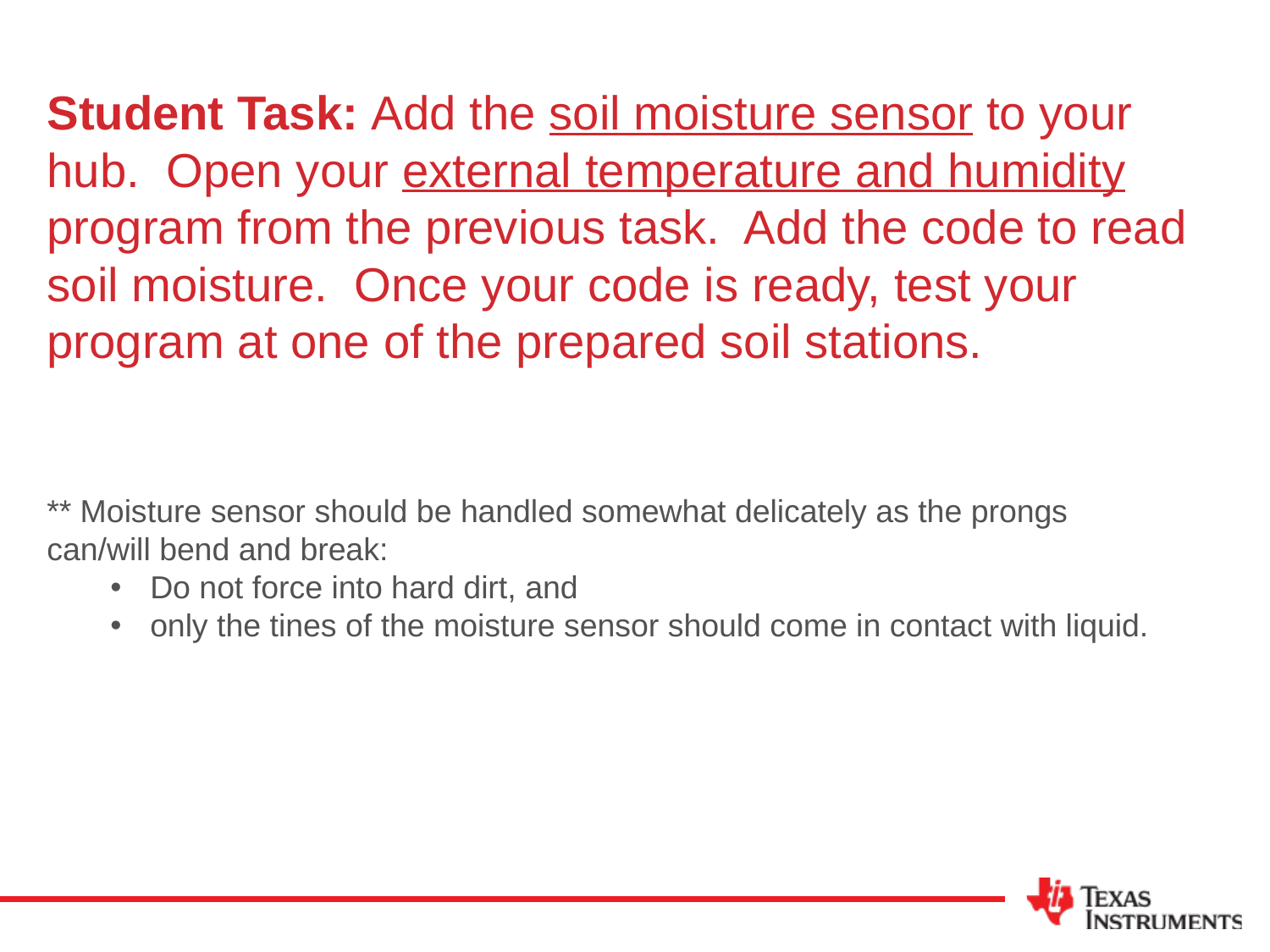

# Student Task: Add the soil moisture sensor to your hub.  Open your external temperature and humidity program from the previous task.  Add the code to read soil moisture.  Once your code is ready, test your program at one of the prepared soil stations.
** Moisture sensor should be handled somewhat delicately as the prongs can/will bend and break:
Do not force into hard dirt, and
only the tines of the moisture sensor should come in contact with liquid.